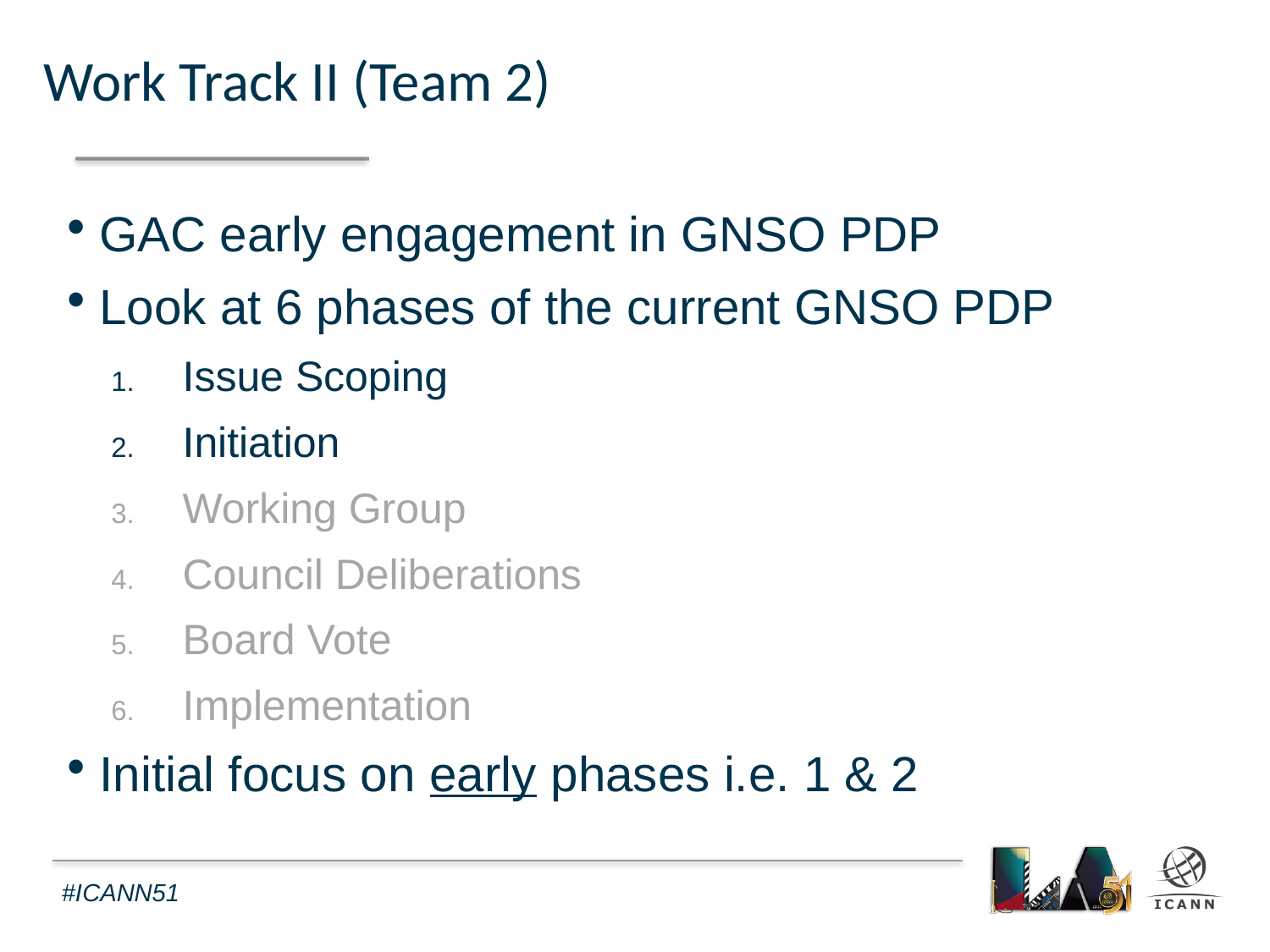

Work Track II (Team 2)
GAC early engagement in GNSO PDP
Look at 6 phases of the current GNSO PDP
Issue Scoping
Initiation
Working Group
Council Deliberations
Board Vote
Implementation
Initial focus on early phases i.e. 1 & 2